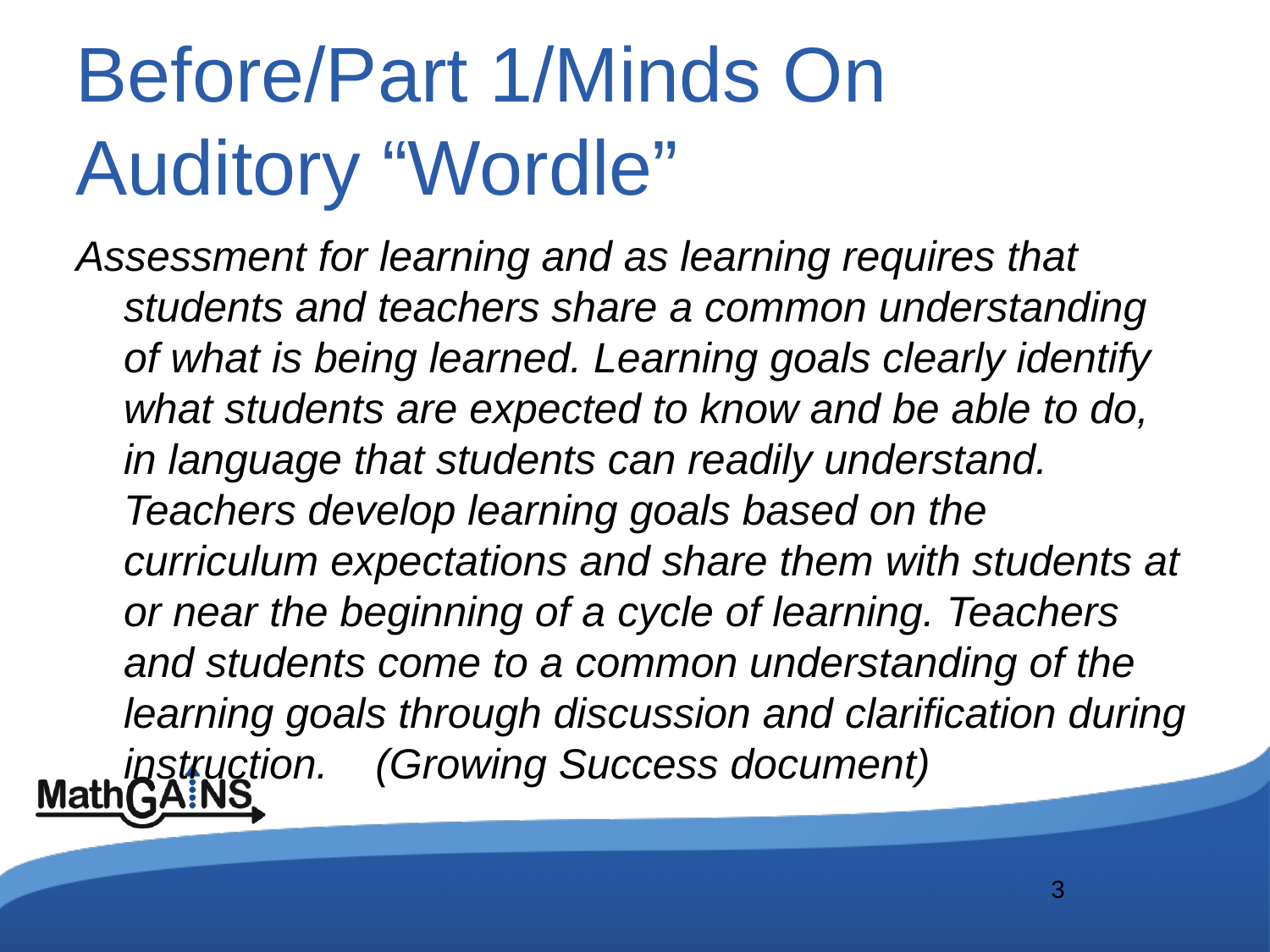

# Before/Part 1/Minds On Auditory “Wordle”
Assessment for learning and as learning requires that students and teachers share a common understanding of what is being learned. Learning goals clearly identify what students are expected to know and be able to do, in language that students can readily understand. Teachers develop learning goals based on the curriculum expectations and share them with students at or near the beginning of a cycle of learning. Teachers and students come to a common understanding of the learning goals through discussion and clarification during instruction.    (Growing Success document)

3